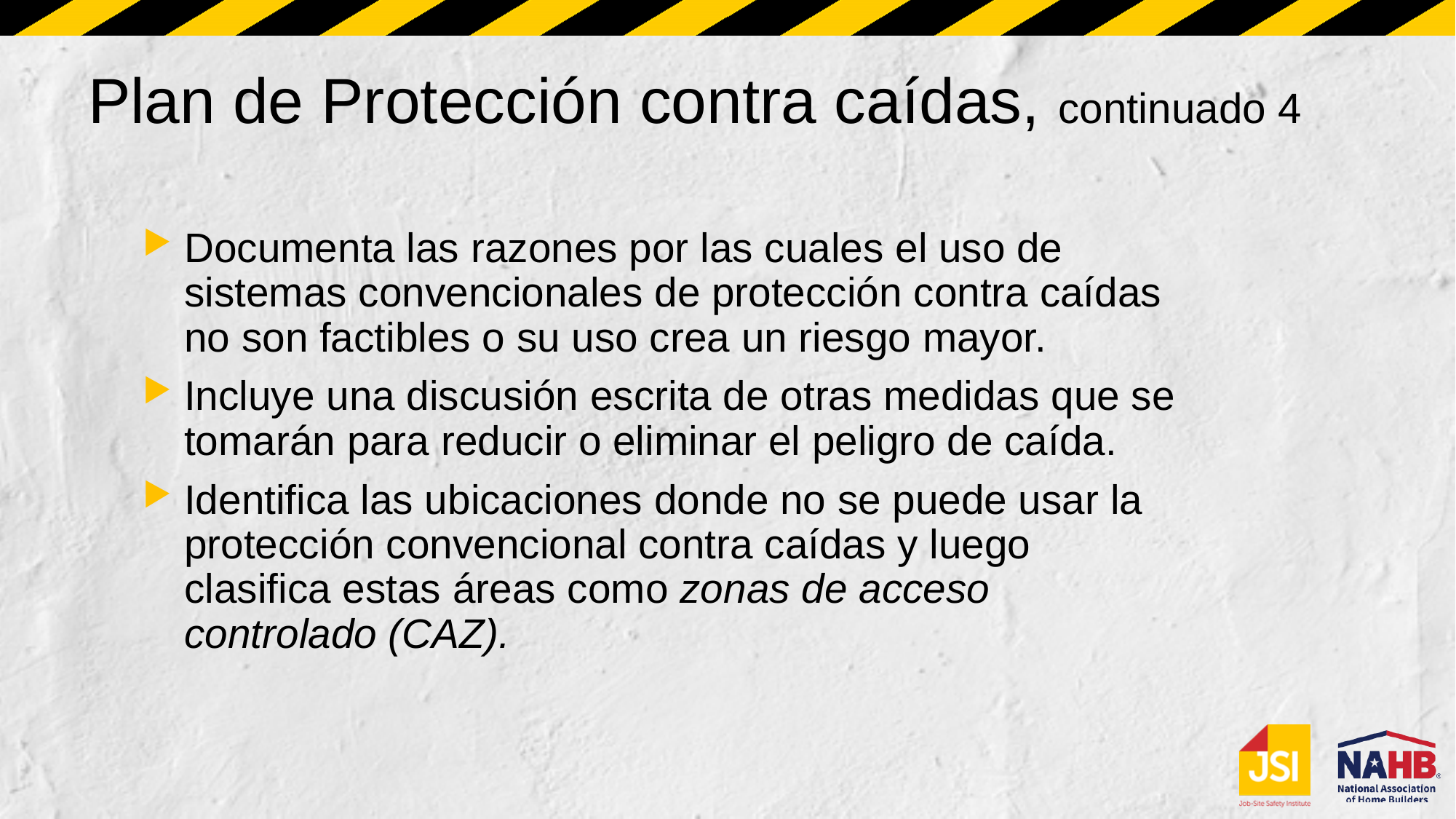

# Plan de Protección contra caídas, continuado 4
Documenta las razones por las cuales el uso de sistemas convencionales de protección contra caídas no son factibles o su uso crea un riesgo mayor.
Incluye una discusión escrita de otras medidas que se tomarán para reducir o eliminar el peligro de caída.
Identifica las ubicaciones donde no se puede usar la protección convencional contra caídas y luego clasifica estas áreas como zonas de acceso controlado (CAZ).